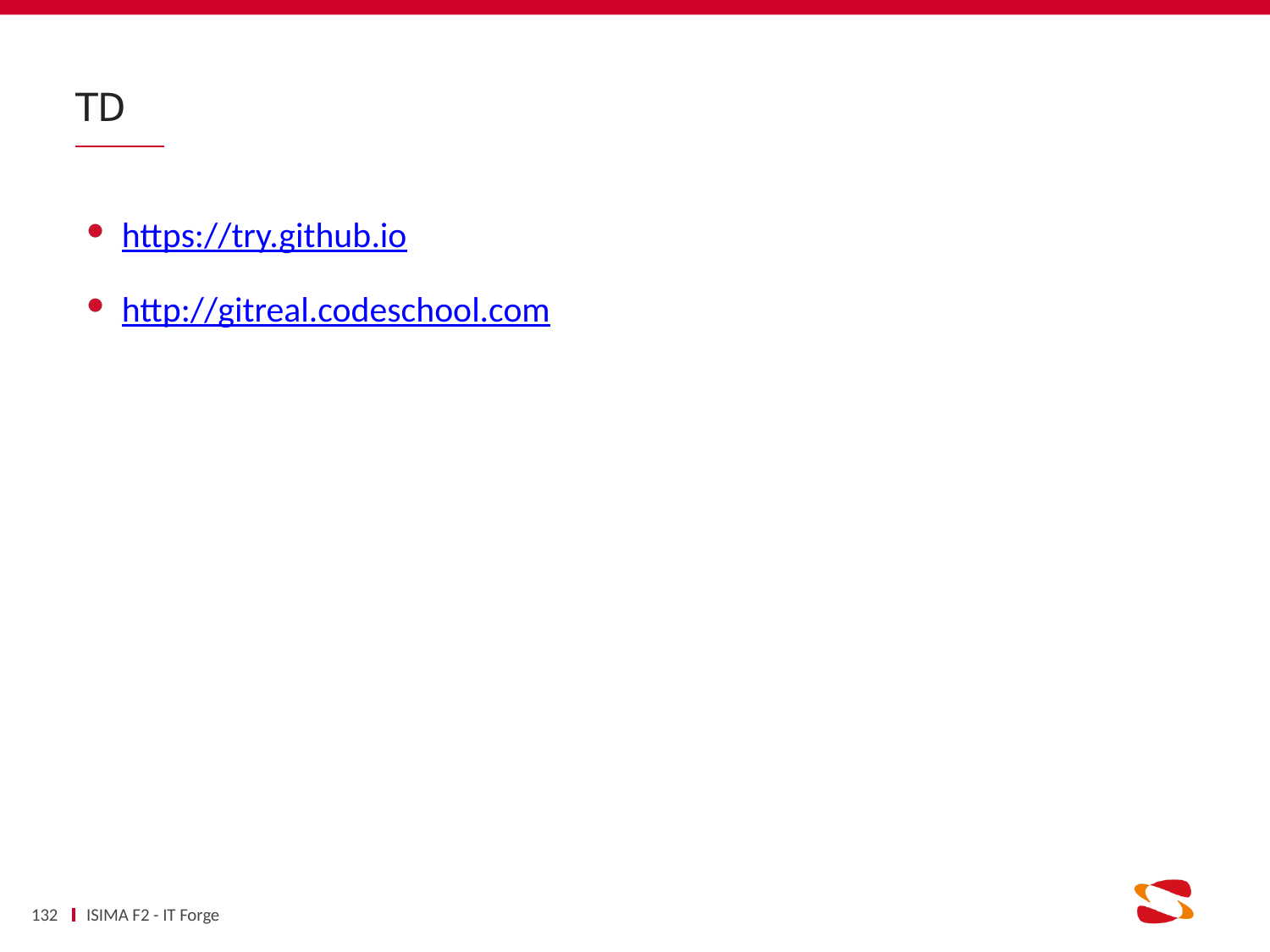

# TD
https://try.github.io
http://gitreal.codeschool.com

132
ISIMA F2 - IT Forge